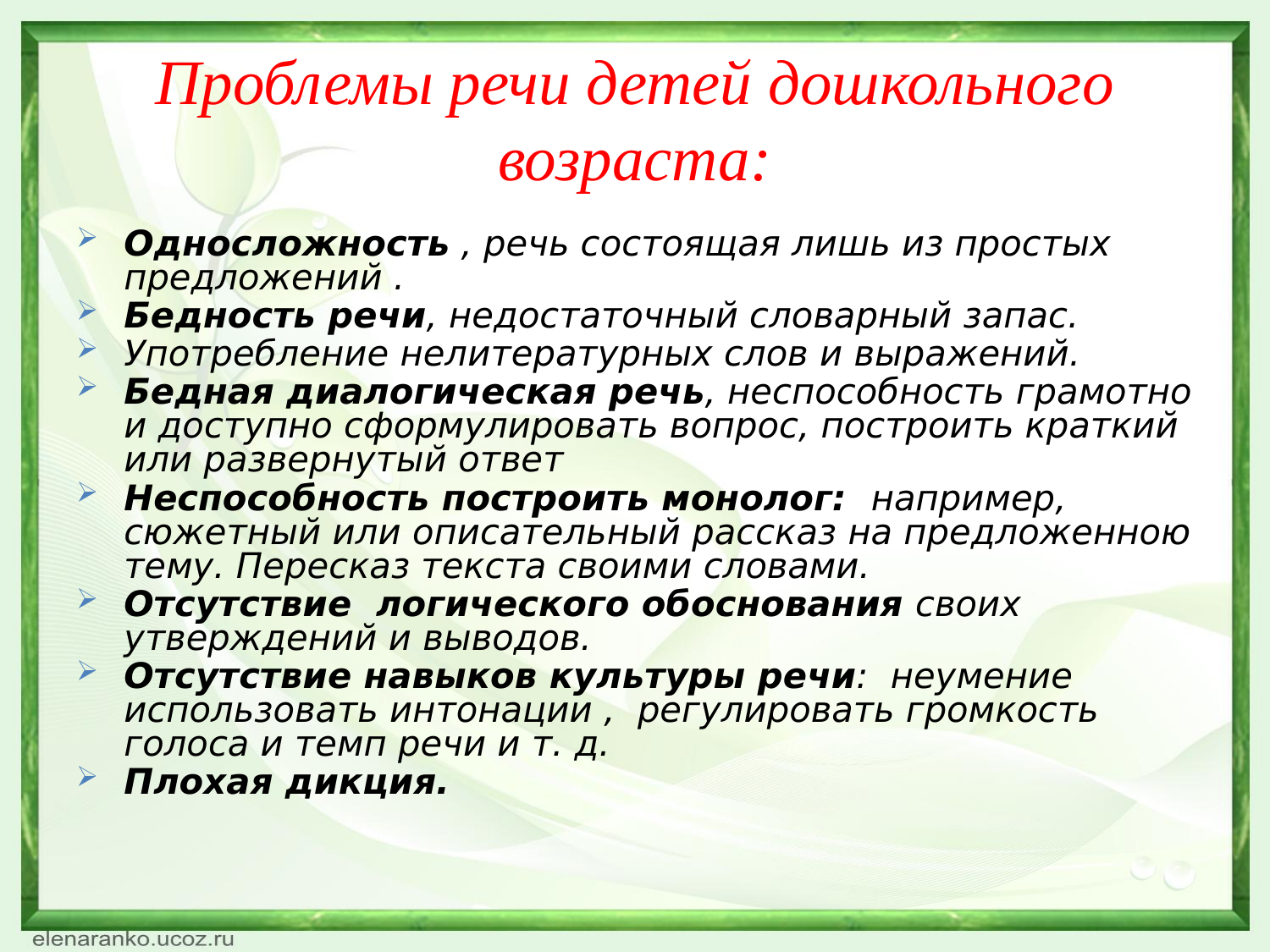

# Проблемы речи детей дошкольного возраста:
Односложность , речь состоящая лишь из простых предложений .
Бедность речи, недостаточный словарный запас.
Употребление нелитературных слов и выражений.
Бедная диалогическая речь, неспособность грамотно и доступно сформулировать вопрос, построить краткий или развернутый ответ
Неспособность построить монолог:  например, сюжетный или описательный рассказ на предложенною тему. Пересказ текста своими словами.
Отсутствие  логического обоснования своих утверждений и выводов.
Отсутствие навыков культуры речи:  неумение использовать интонации ,  регулировать громкость голоса и темп речи и т. д.
Плохая дикция.